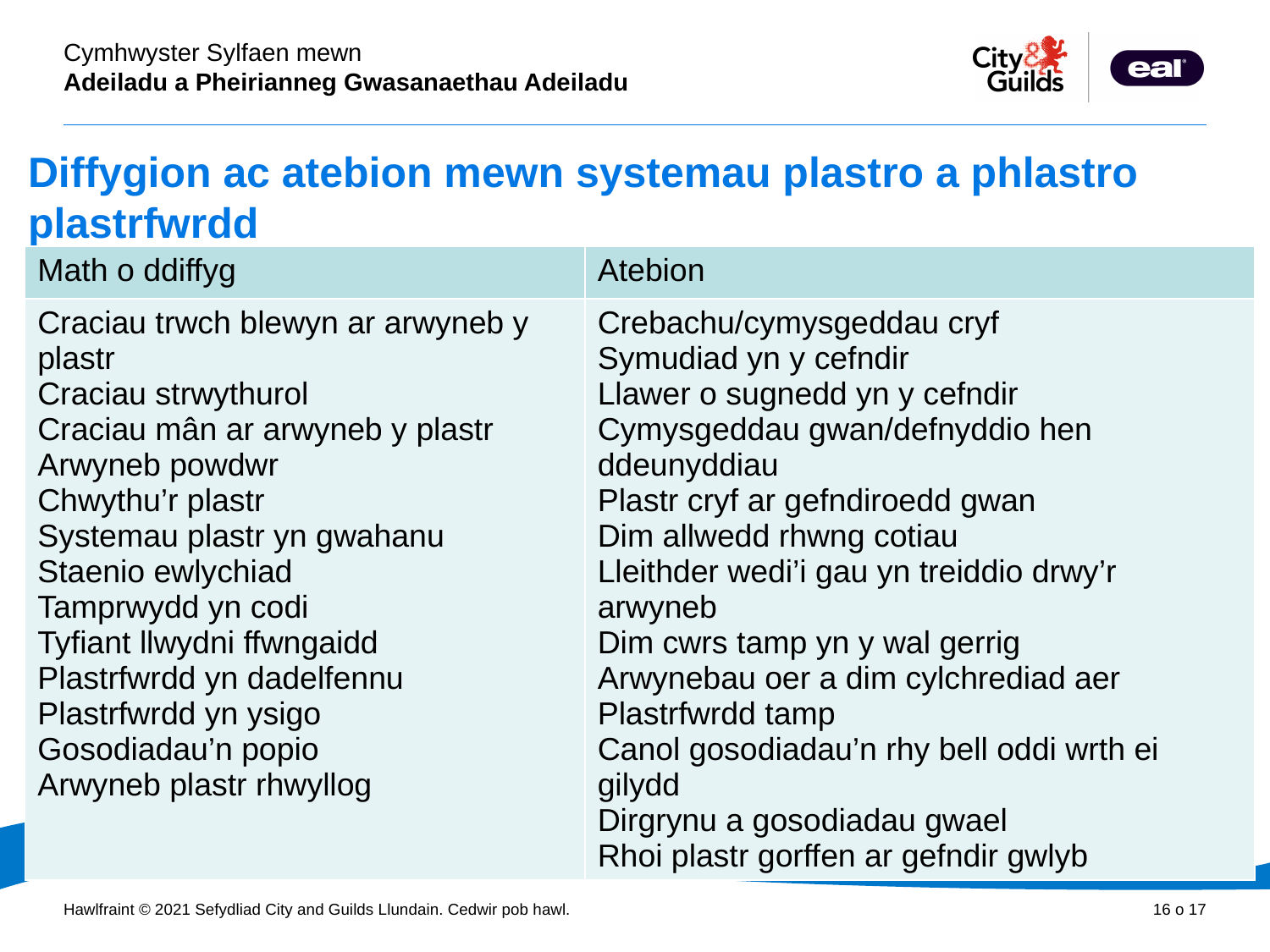

# Diffygion ac atebion mewn systemau plastro a phlastro plastrfwrdd
| Math o ddiffyg | Atebion |
| --- | --- |
| Craciau trwch blewyn ar arwyneb y plastr Craciau strwythurol Craciau mân ar arwyneb y plastr Arwyneb powdwr Chwythu’r plastr Systemau plastr yn gwahanu Staenio ewlychiad Tamprwydd yn codi Tyfiant llwydni ffwngaidd Plastrfwrdd yn dadelfennu Plastrfwrdd yn ysigo Gosodiadau’n popio Arwyneb plastr rhwyllog | Crebachu/cymysgeddau cryf Symudiad yn y cefndir Llawer o sugnedd yn y cefndir Cymysgeddau gwan/defnyddio hen ddeunyddiau Plastr cryf ar gefndiroedd gwan Dim allwedd rhwng cotiau Lleithder wedi’i gau yn treiddio drwy’r arwyneb Dim cwrs tamp yn y wal gerrig Arwynebau oer a dim cylchrediad aer Plastrfwrdd tamp Canol gosodiadau’n rhy bell oddi wrth ei gilydd Dirgrynu a gosodiadau gwael Rhoi plastr gorffen ar gefndir gwlyb |